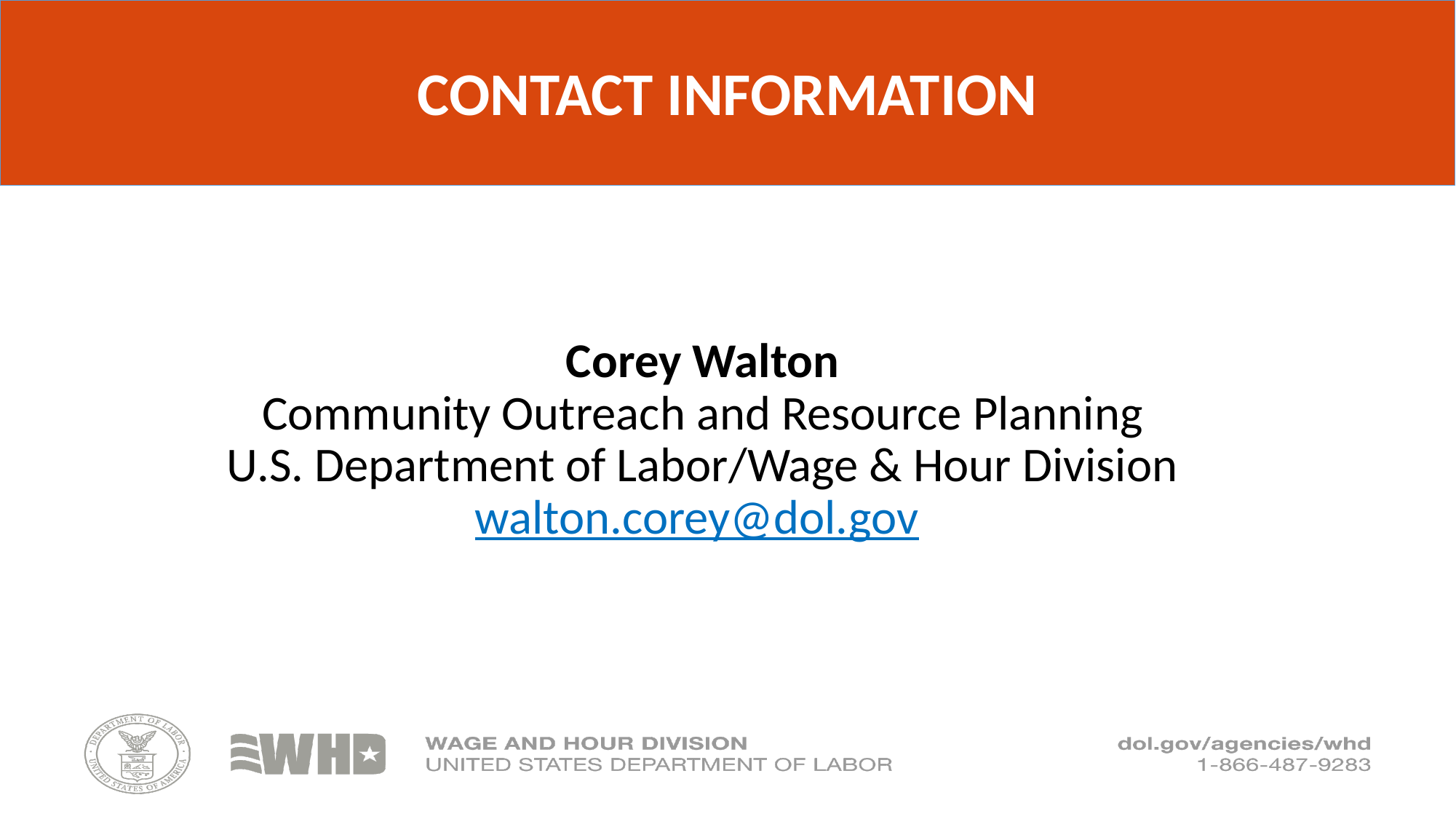

# CONTACT INFORMATION
Corey Walton
Community Outreach and Resource Planning
U.S. Department of Labor/Wage & Hour Division
walton.corey@dol.gov